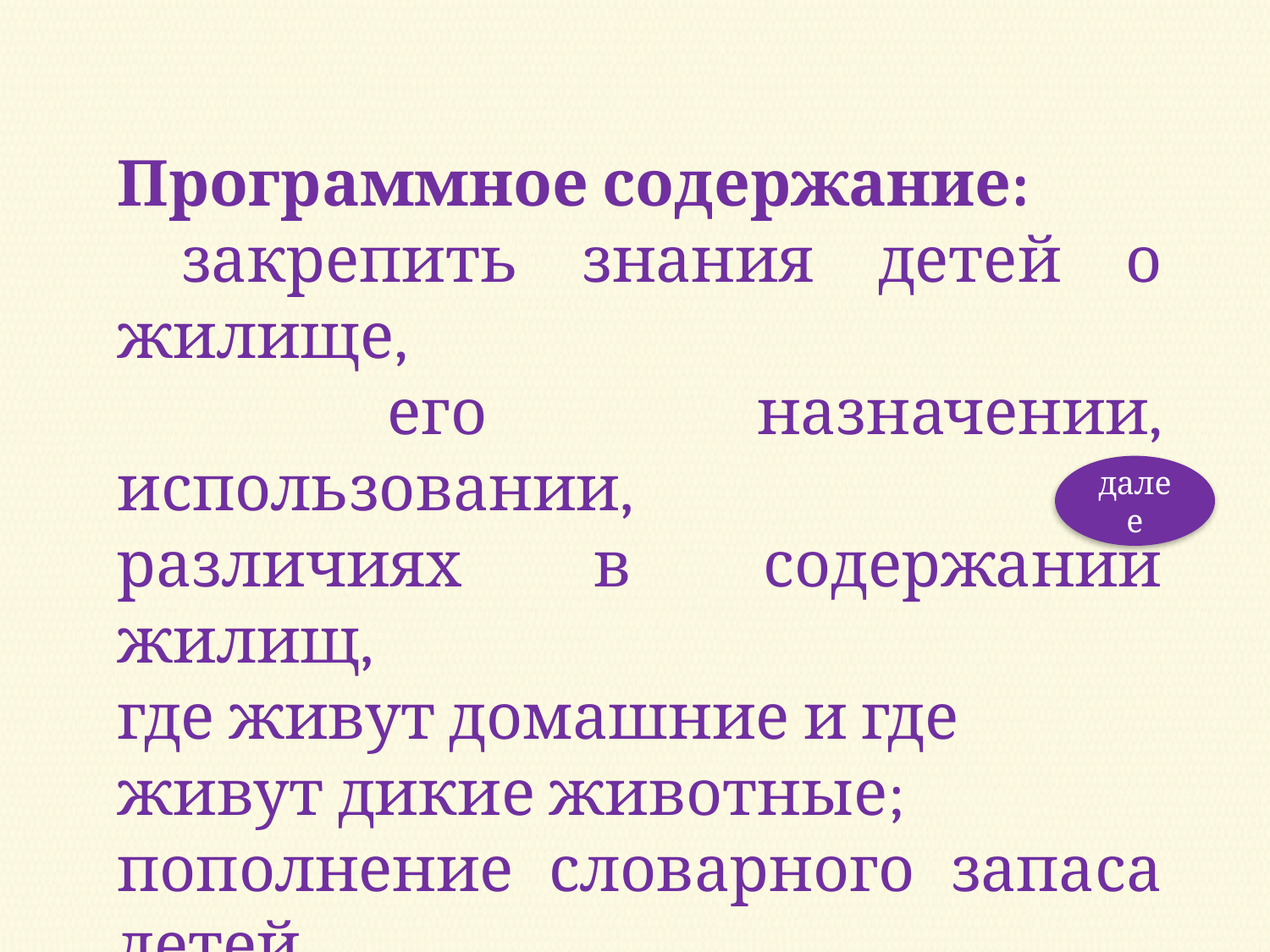

Программное содержание:
 закрепить знания детей о жилище,
 его назначении, использовании,
различиях в содержании жилищ,
где живут домашние и где
живут дикие животные;
пополнение словарного запаса детей.
далее